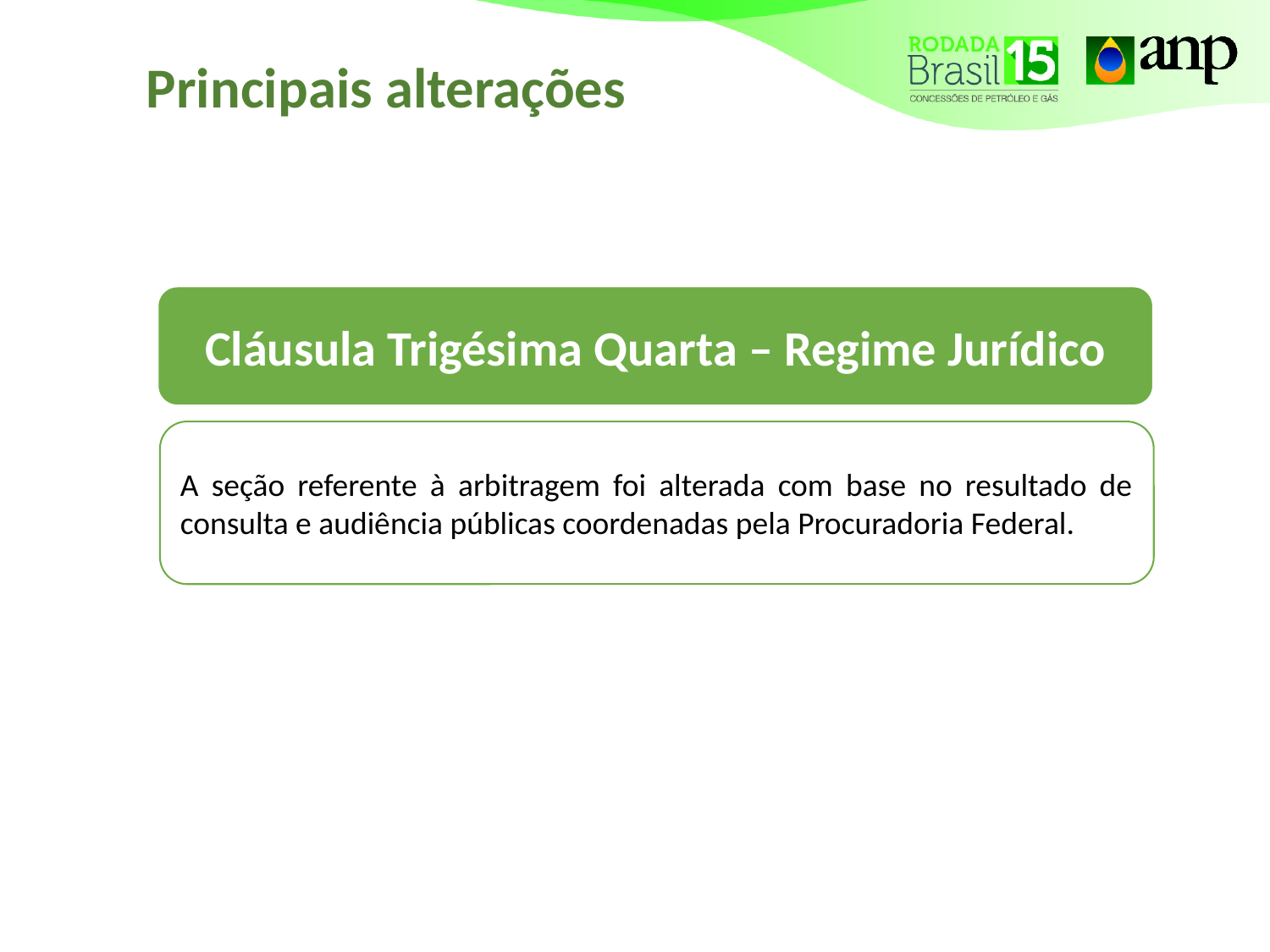

# Principais alterações
Cláusula Trigésima Quarta – Regime Jurídico
A seção referente à arbitragem foi alterada com base no resultado de consulta e audiência públicas coordenadas pela Procuradoria Federal.